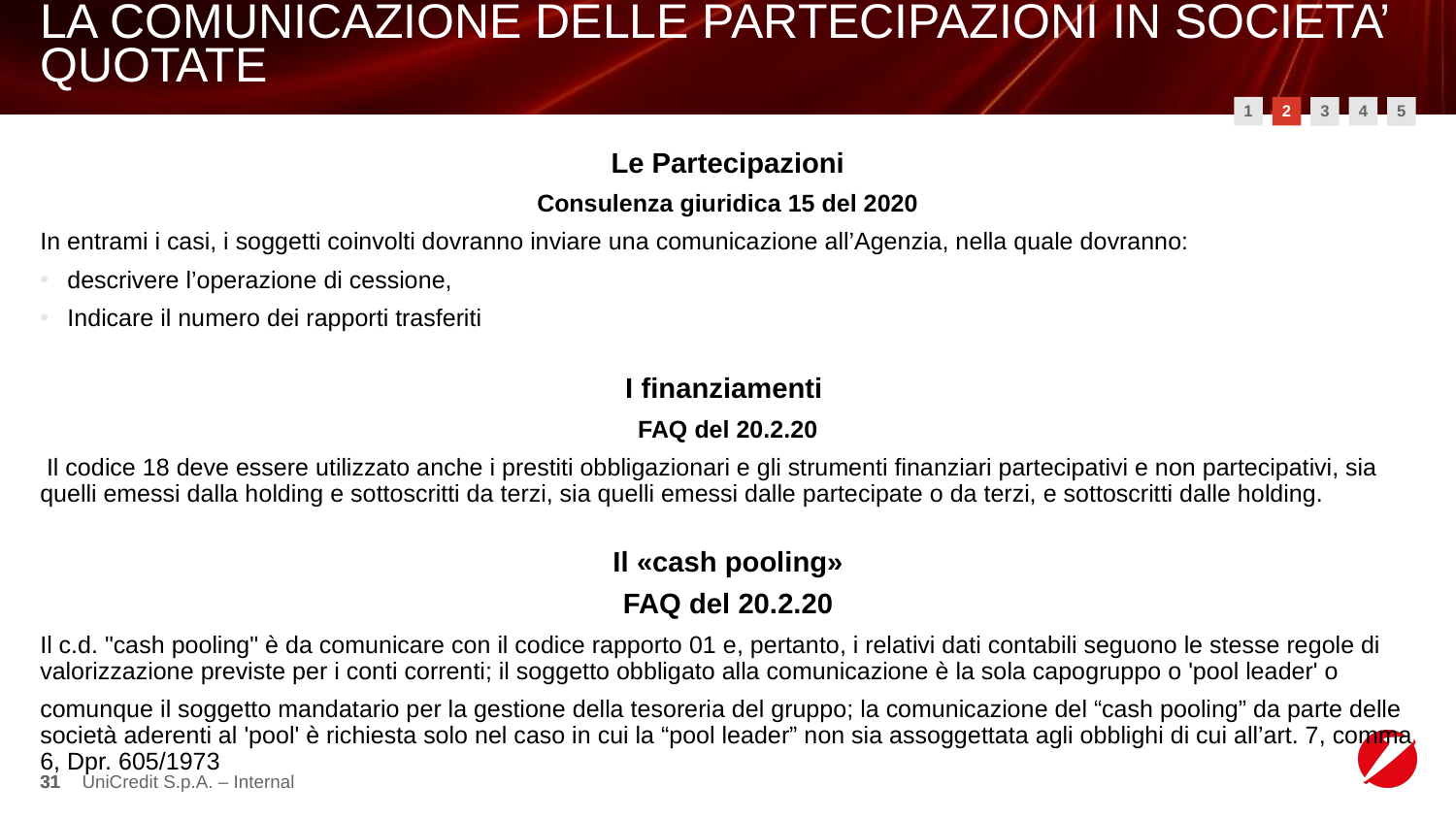

# LA COMUNICAZIONE DELLE PARTECIPAZIONI IN SOCIETA’ QUOTATE
1
2
4
3
5
Le Partecipazioni
Consulenza giuridica 15 del 2020
In entrami i casi, i soggetti coinvolti dovranno inviare una comunicazione all’Agenzia, nella quale dovranno:
descrivere l’operazione di cessione,
Indicare il numero dei rapporti trasferiti

I finanziamenti
FAQ del 20.2.20
 Il codice 18 deve essere utilizzato anche i prestiti obbligazionari e gli strumenti finanziari partecipativi e non partecipativi, sia quelli emessi dalla holding e sottoscritti da terzi, sia quelli emessi dalle partecipate o da terzi, e sottoscritti dalle holding.
Il «cash pooling»
FAQ del 20.2.20
Il c.d. "cash pooling" è da comunicare con il codice rapporto 01 e, pertanto, i relativi dati contabili seguono le stesse regole di valorizzazione previste per i conti correnti; il soggetto obbligato alla comunicazione è la sola capogruppo o 'pool leader' o
comunque il soggetto mandatario per la gestione della tesoreria del gruppo; la comunicazione del “cash pooling” da parte delle società aderenti al 'pool' è richiesta solo nel caso in cui la “pool leader” non sia assoggettata agli obblighi di cui all’art. 7, comma 6, Dpr. 605/1973

UniCredit S.p.A. – Internal